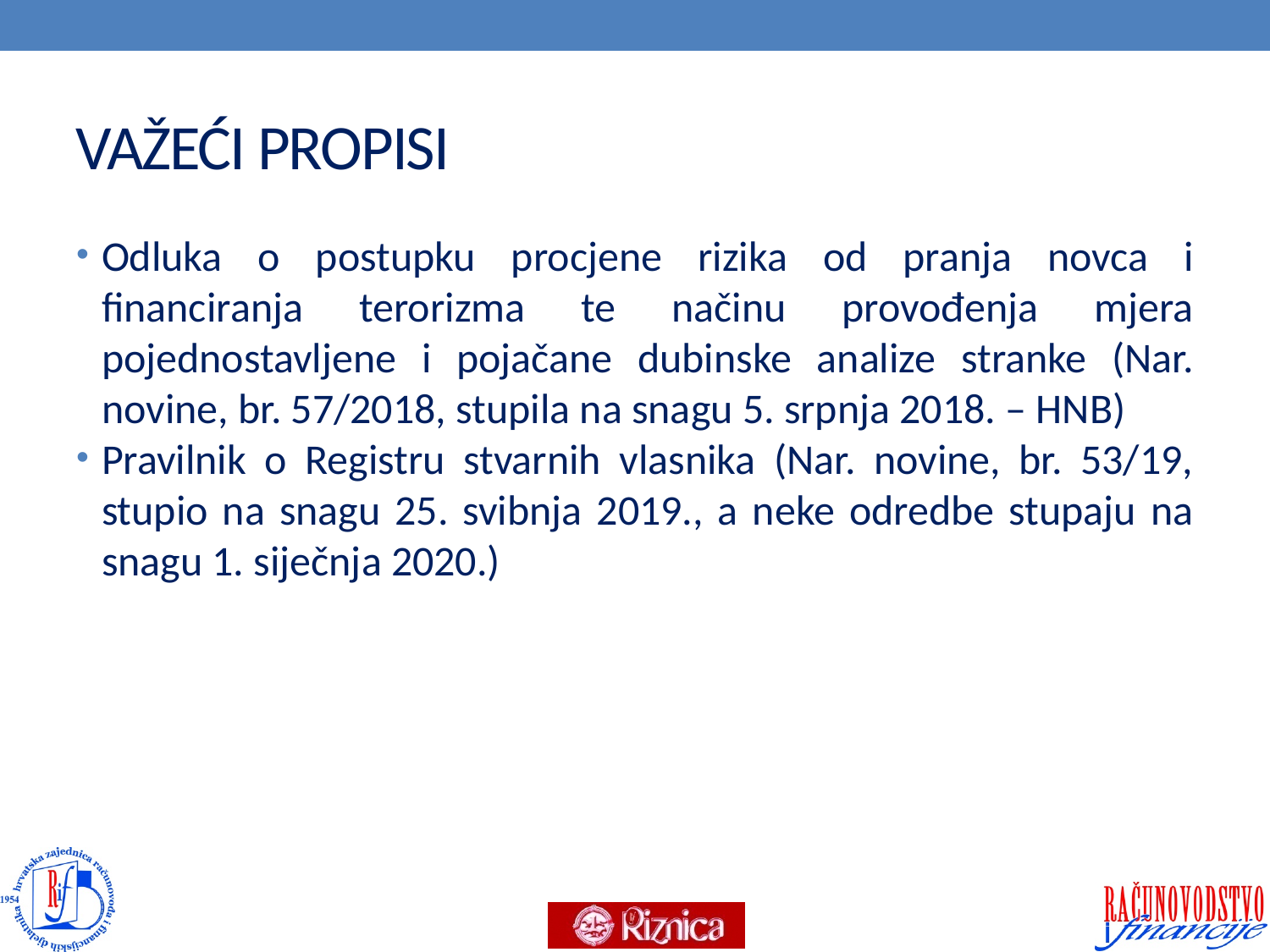

# VAŽEĆI PROPISI
Odluka o postupku procjene rizika od pranja novca i financiranja terorizma te načinu provođenja mjera pojednostavljene i pojačane dubinske analize stranke (Nar. novine, br. 57/2018, stupila na snagu 5. srpnja 2018. – HNB)
Pravilnik o Registru stvarnih vlasnika (Nar. novine, br. 53/19, stupio na snagu 25. svibnja 2019., a neke odredbe stupaju na snagu 1. siječnja 2020.)